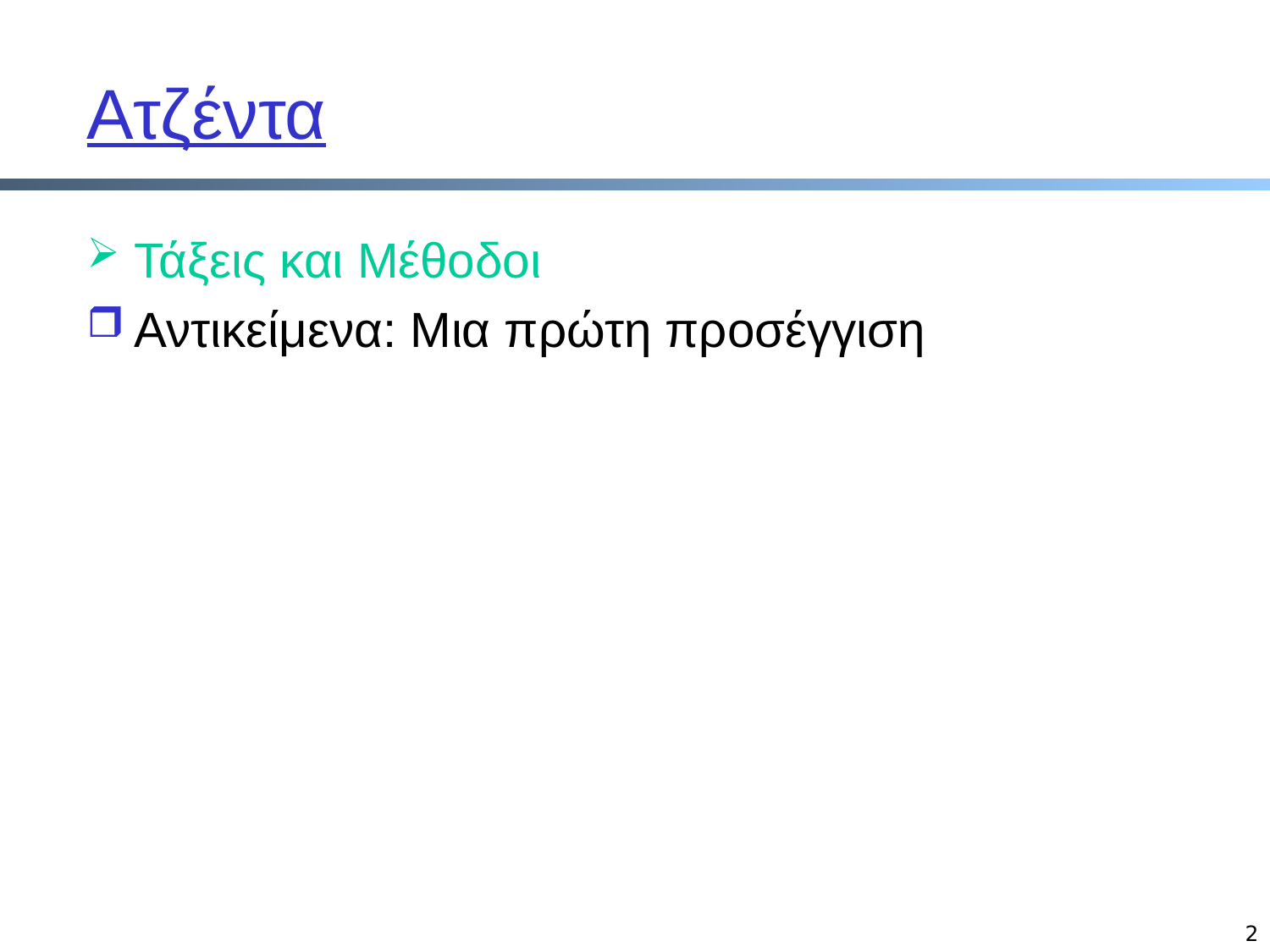

Ατζέντα
Τάξεις και Μέθοδοι
Αντικείμενα: Μια πρώτη προσέγγιση
2